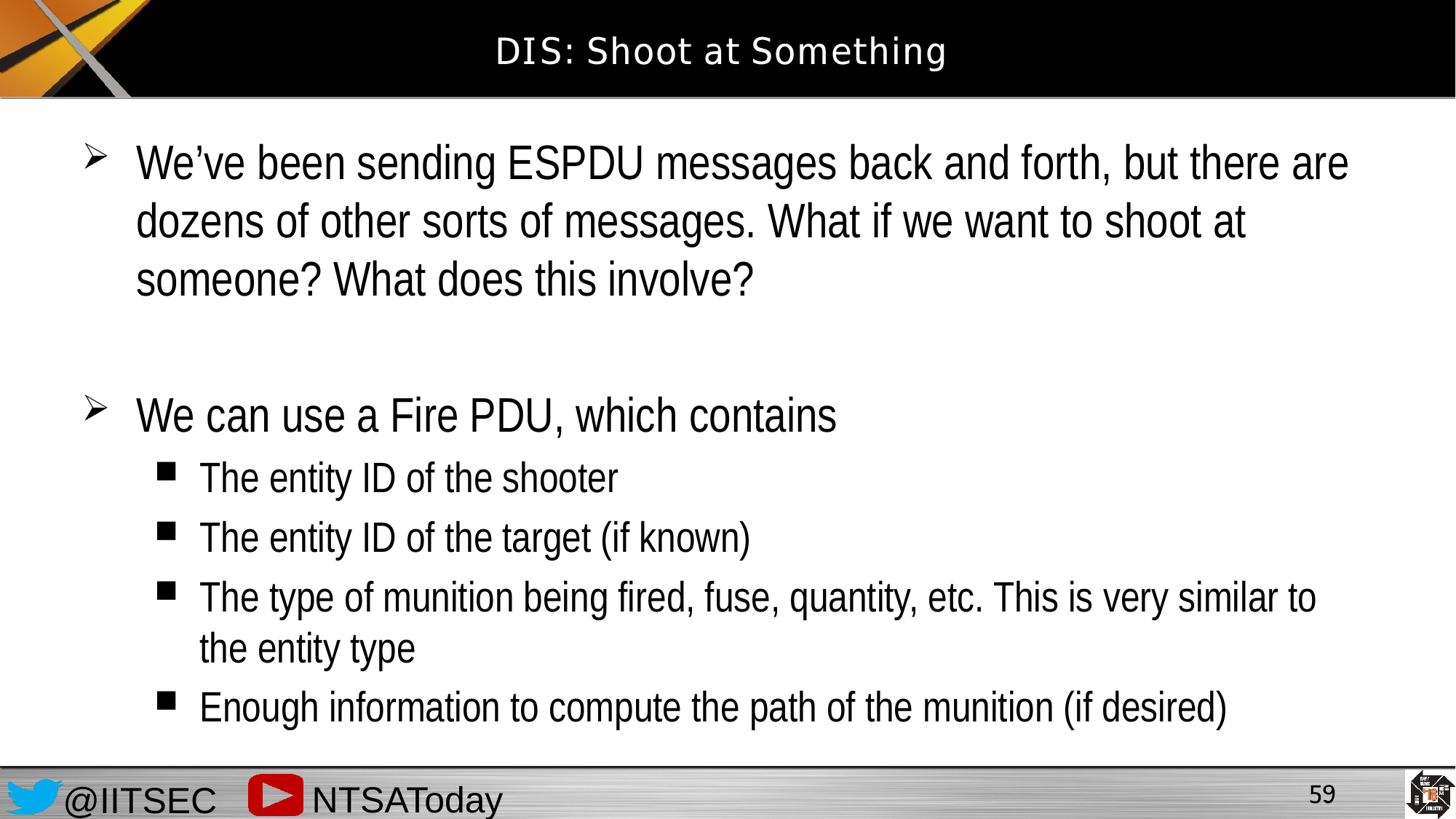

# DIS: Shoot at Something
We’ve been sending ESPDU messages back and forth, but there are dozens of other sorts of messages. What if we want to shoot at someone? What does this involve?

We can use a Fire PDU, which contains
The entity ID of the shooter
The entity ID of the target (if known)
The type of munition being fired, fuse, quantity, etc. This is very similar to the entity type
Enough information to compute the path of the munition (if desired)
59